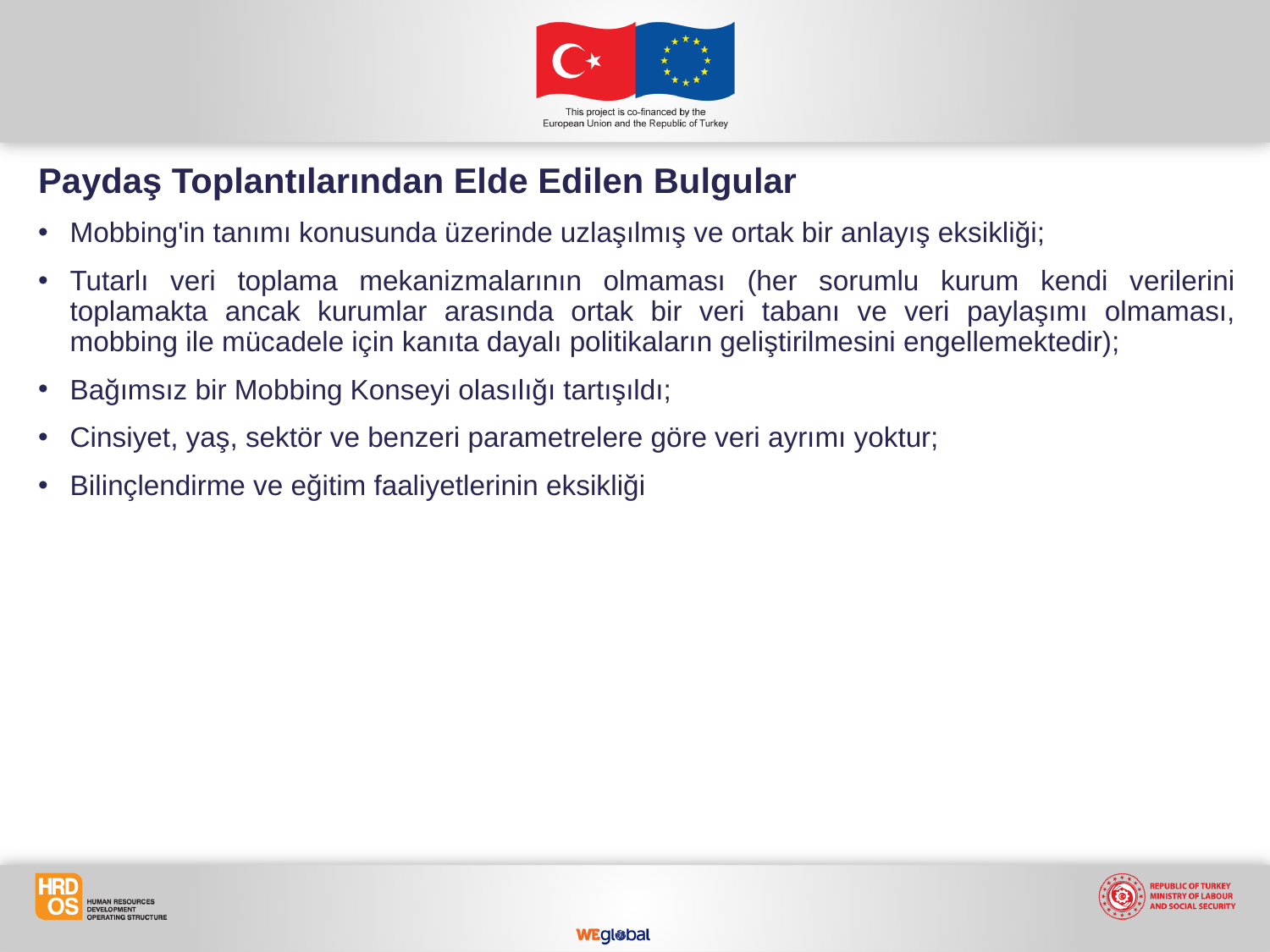

Paydaş Toplantılarından Elde Edilen Bulgular
Mobbing'in tanımı konusunda üzerinde uzlaşılmış ve ortak bir anlayış eksikliği;
Tutarlı veri toplama mekanizmalarının olmaması (her sorumlu kurum kendi verilerini toplamakta ancak kurumlar arasında ortak bir veri tabanı ve veri paylaşımı olmaması, mobbing ile mücadele için kanıta dayalı politikaların geliştirilmesini engellemektedir);
Bağımsız bir Mobbing Konseyi olasılığı tartışıldı;
Cinsiyet, yaş, sektör ve benzeri parametrelere göre veri ayrımı yoktur;
Bilinçlendirme ve eğitim faaliyetlerinin eksikliği